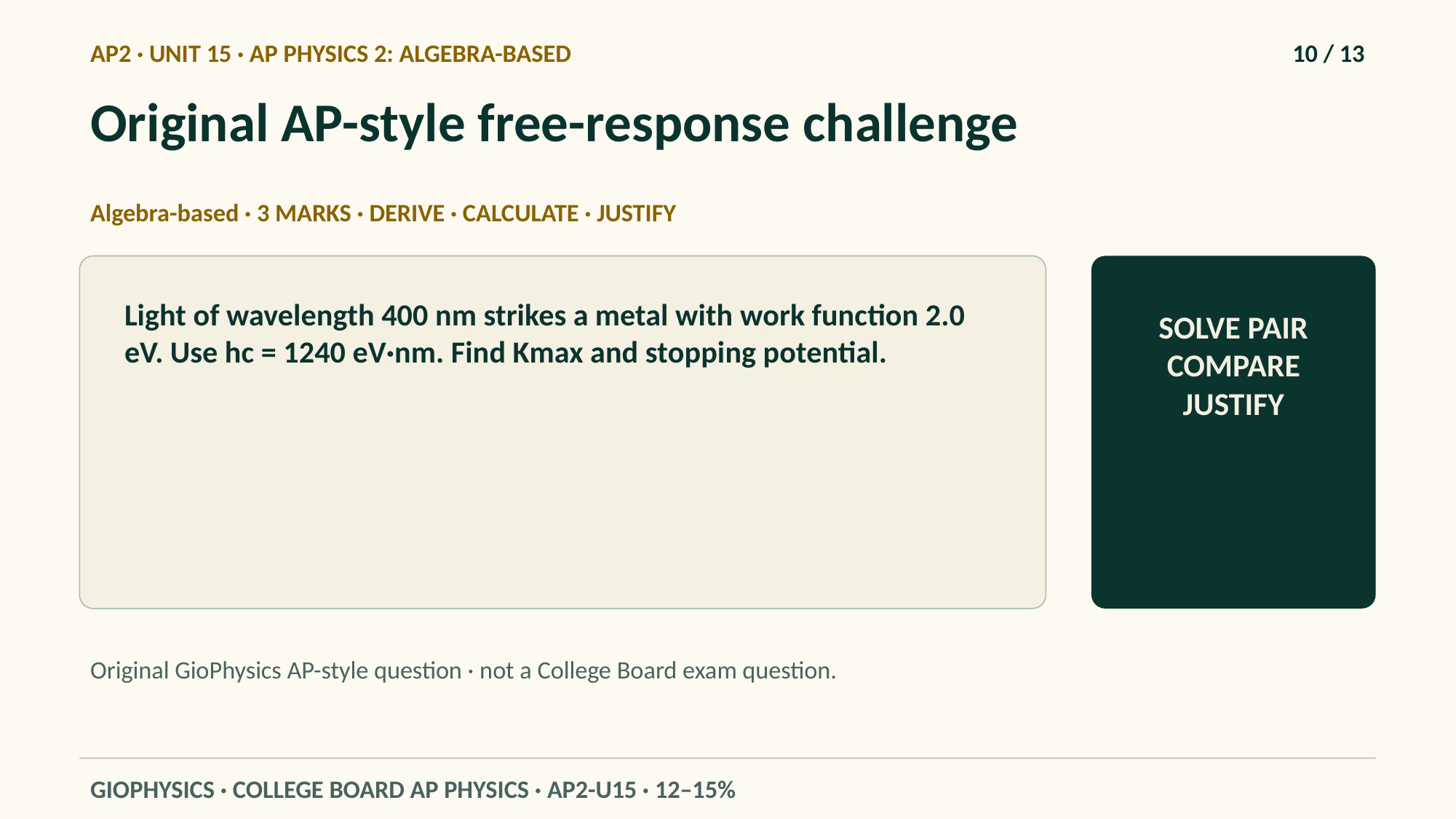

AP2 · UNIT 15 · AP PHYSICS 2: ALGEBRA-BASED
10 / 13
Original AP-style free-response challenge
Algebra-based · 3 MARKS · DERIVE · CALCULATE · JUSTIFY

Light of wavelength 400 nm strikes a metal with work function 2.0 eV. Use hc = 1240 eV·nm. Find Kmax and stopping potential.
SOLVE PAIR COMPARE JUSTIFY
Original GioPhysics AP-style question · not a College Board exam question.

GIOPHYSICS · COLLEGE BOARD AP PHYSICS · AP2-U15 · 12–15%